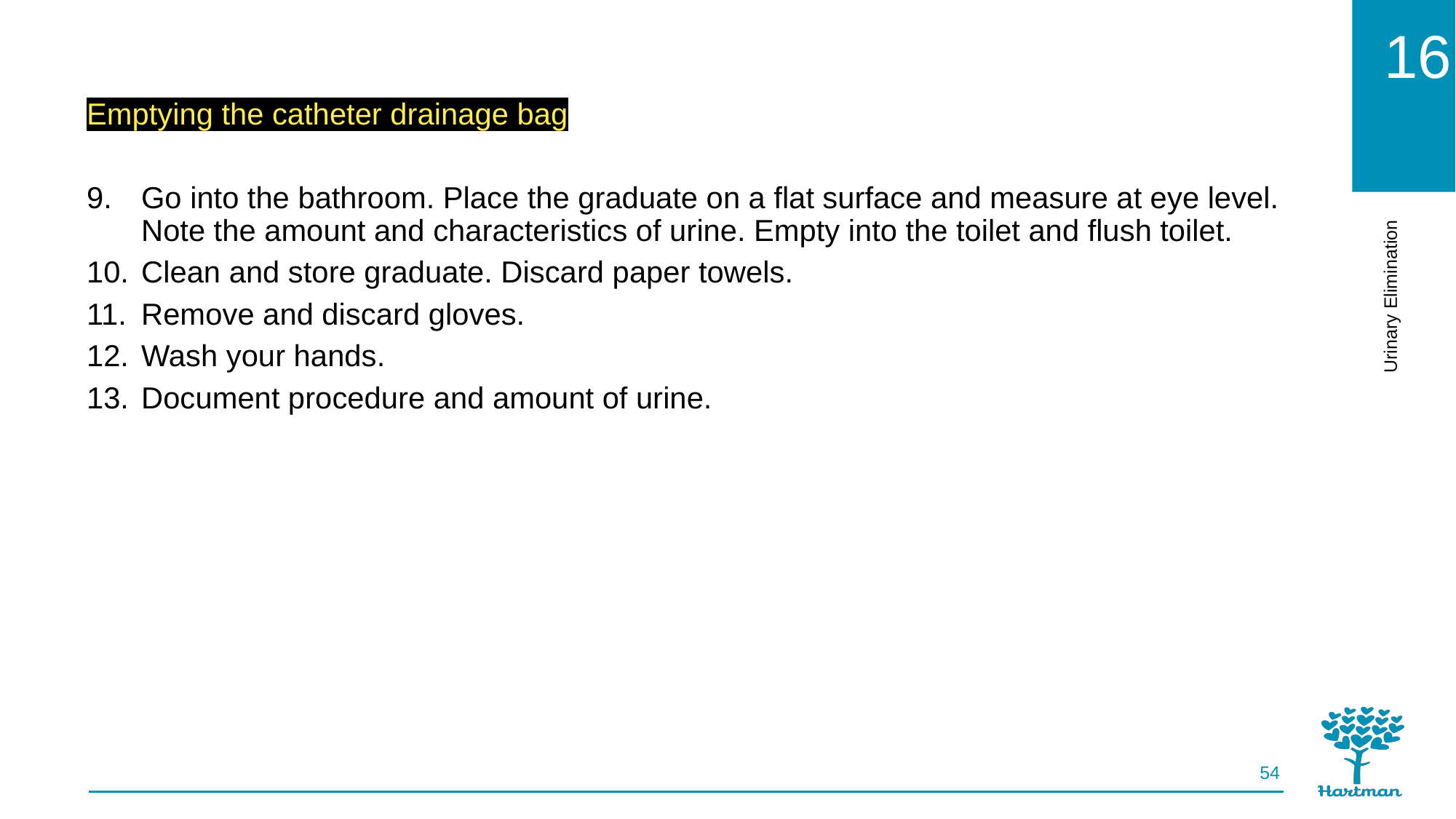

Emptying the catheter drainage bag

Go into the bathroom. Place the graduate on a flat surface and measure at eye level. Note the amount and characteristics of urine. Empty into the toilet and flush toilet.
Clean and store graduate. Discard paper towels.
Remove and discard gloves.
Wash your hands.
Document procedure and amount of urine.

54